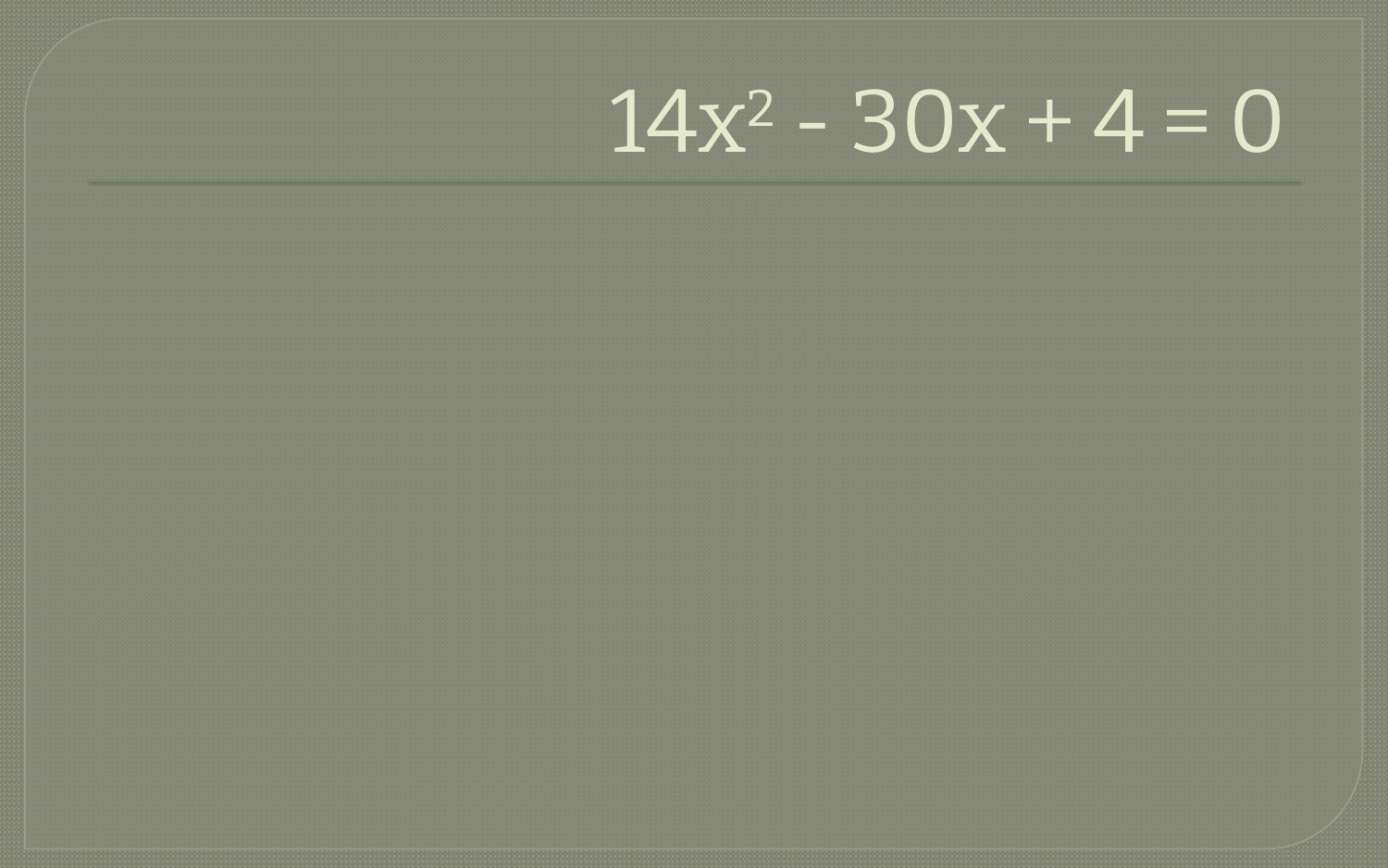

# 14x2 - 30x + 4 = 0